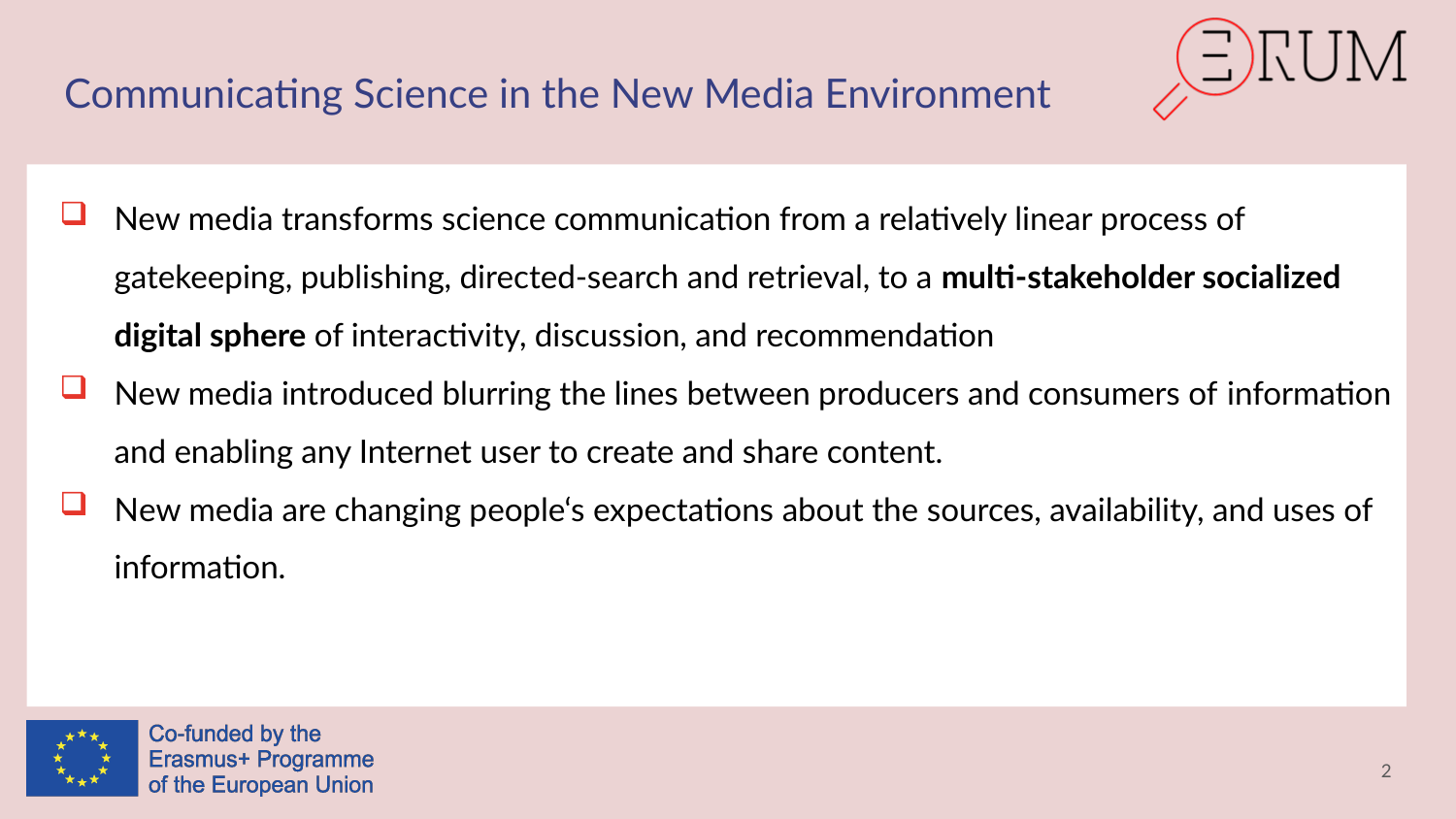

# Communicating Science in the New Media Environment
New media transforms science communication from a relatively linear process of gatekeeping, publishing, directed-search and retrieval, to a multi-stakeholder socialized digital sphere of interactivity, discussion, and recommendation
New media introduced blurring the lines between producers and consumers of information and enabling any Internet user to create and share content.
Νew media are changing people‘s expectations about the sources, availability, and uses of information.
2